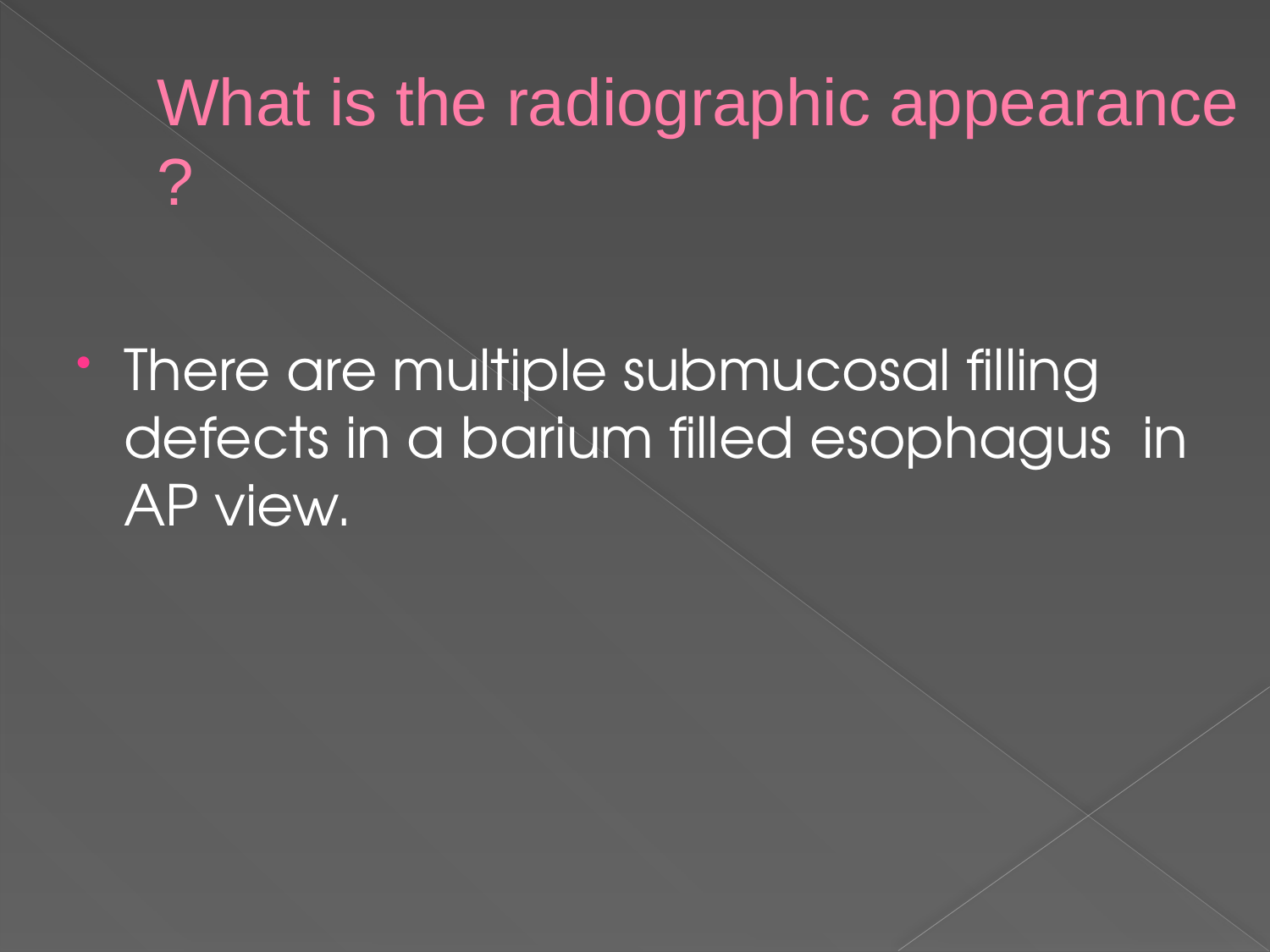

# What is the radiographic appearance ?
There are multiple submucosal filling defects in a barium filled esophagus  in AP view.